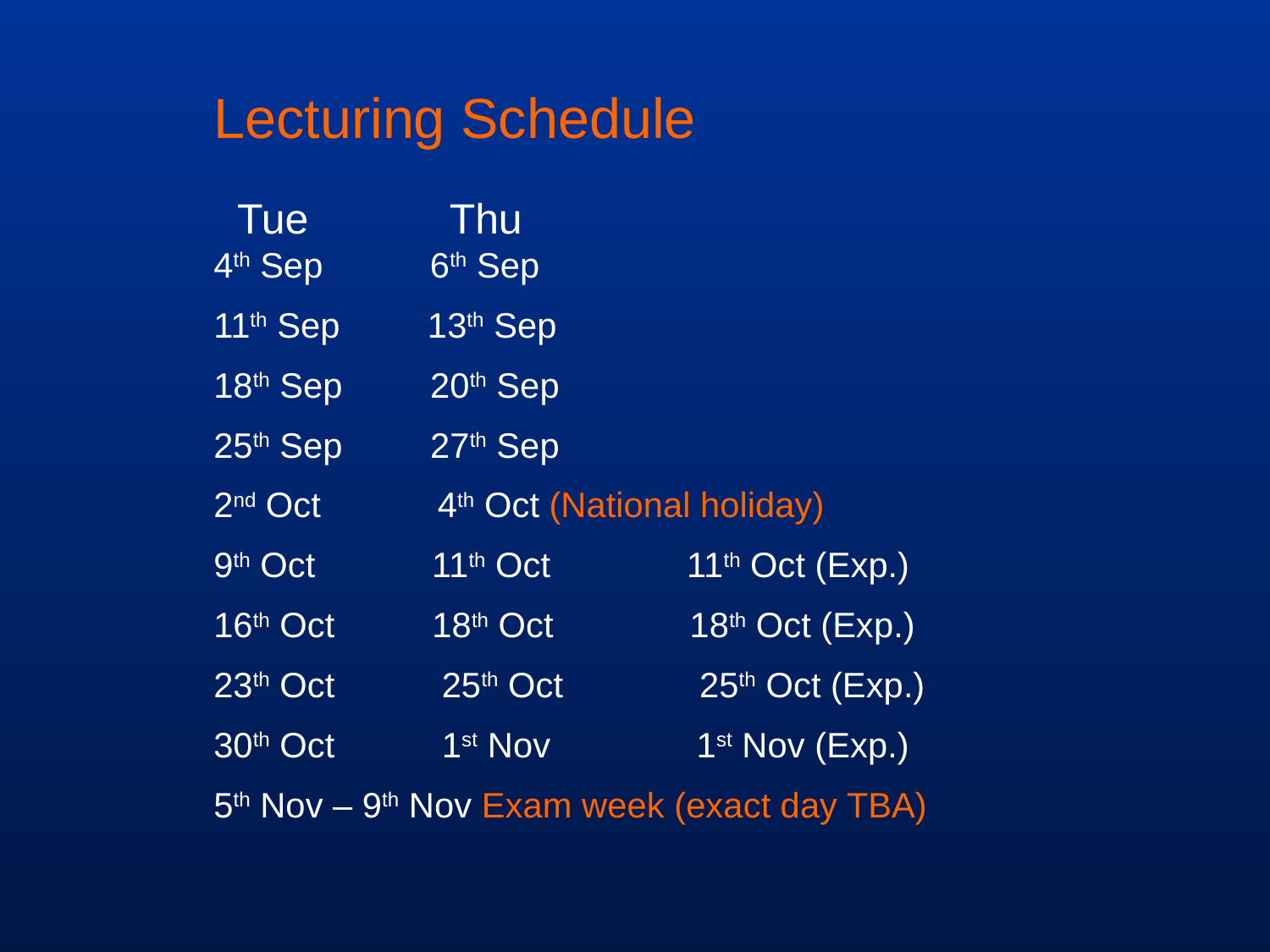

Lecturing Schedule

  Tue            Thu
4th Sep           6th Sep
11th Sep         13th Sep
18th Sep         20th Sep
25th Sep         27th Sep
2nd Oct            4th Oct (National holiday)
9th Oct            11th Oct              11th Oct (Exp.)
16th Oct          18th Oct              18th Oct (Exp.)
23th Oct           25th Oct              25th Oct (Exp.)
30th Oct           1st Nov               1st Nov (Exp.)
5th Nov – 9th Nov Exam week (exact day TBA)